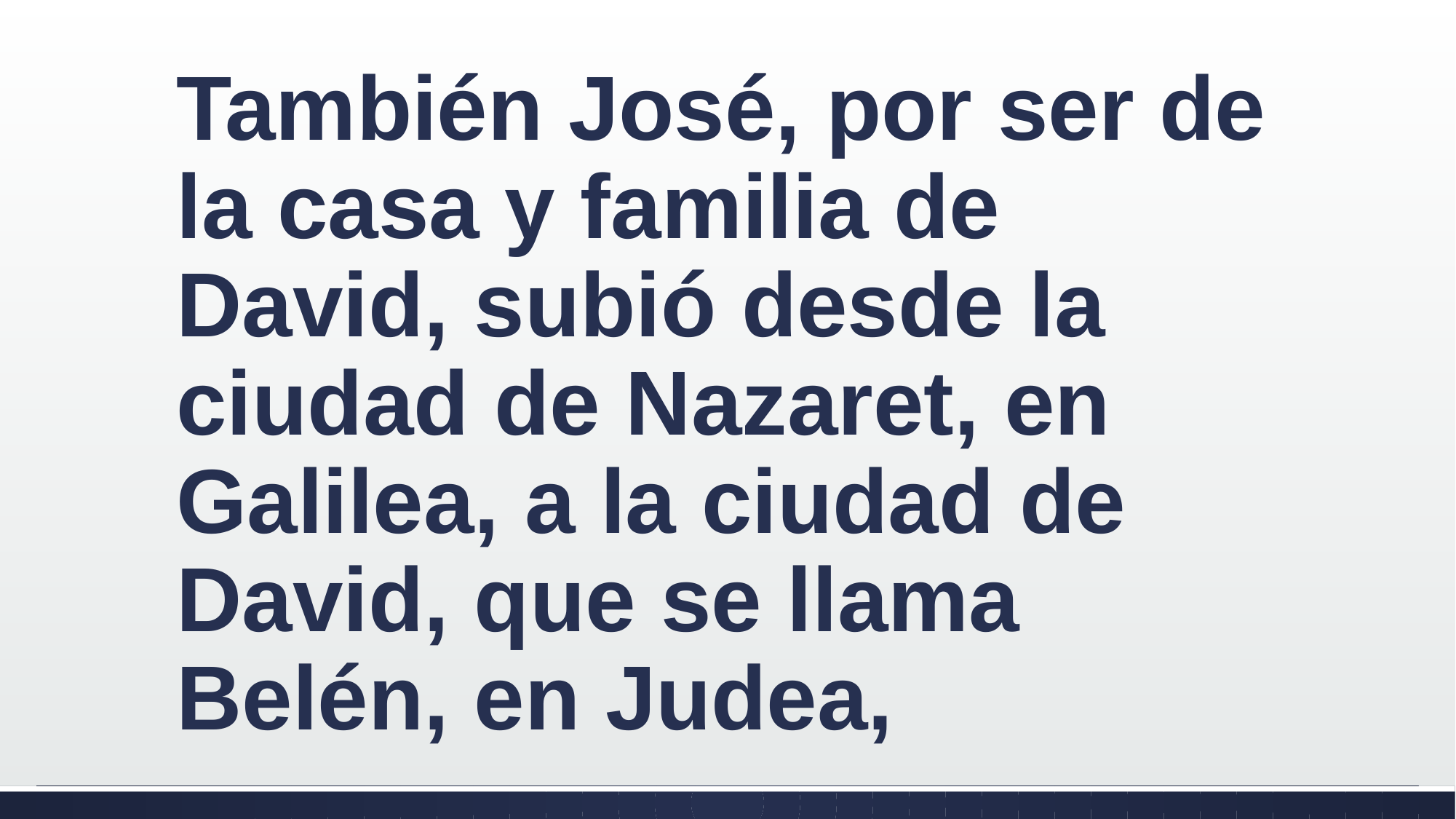

#
También José, por ser de la casa y familia de David, subió desde la ciudad de Nazaret, en Galilea, a la ciudad de David, que se llama Belén, en Judea,